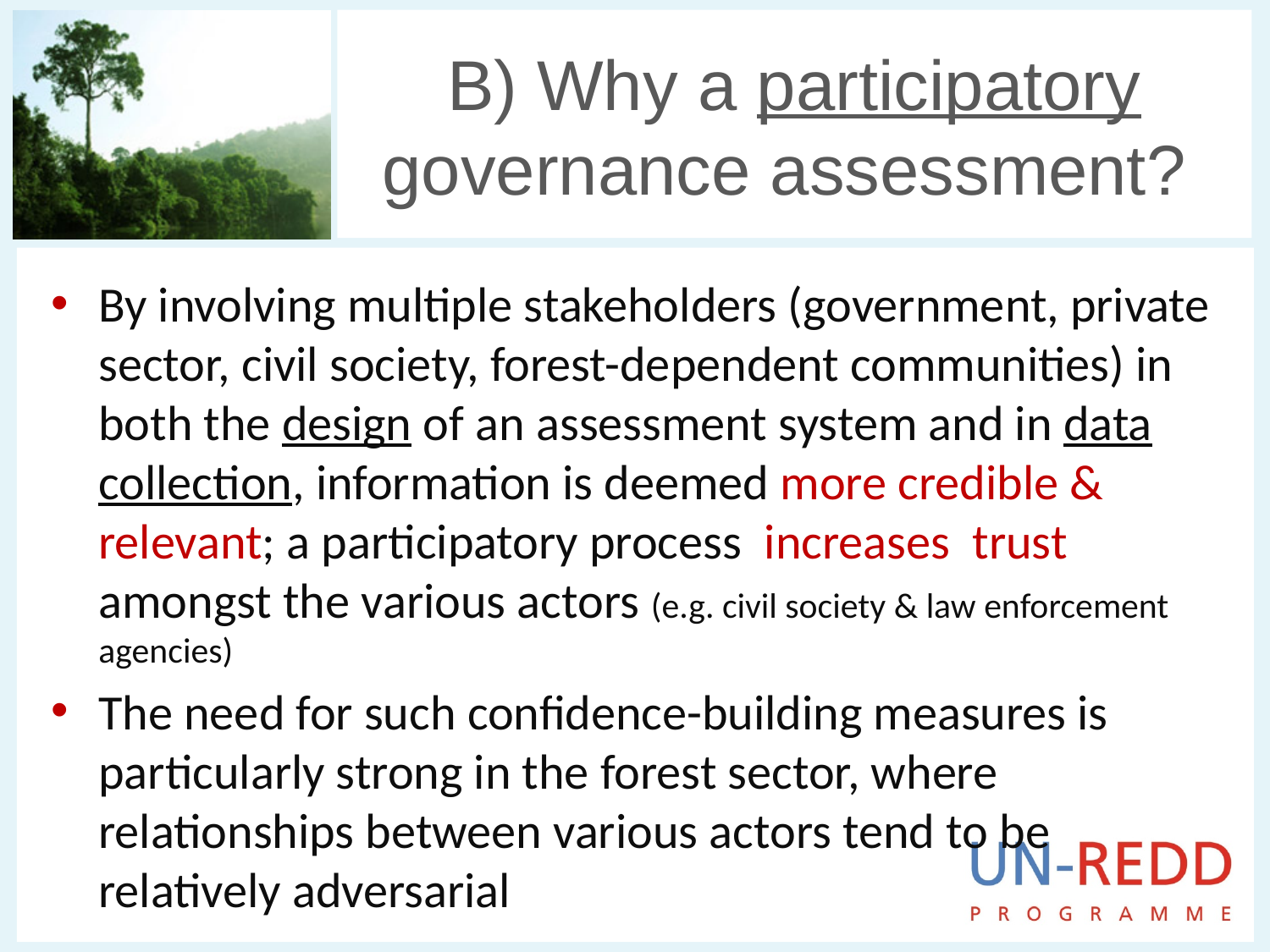

# B) Why a participatory governance assessment?
By involving multiple stakeholders (government, private sector, civil society, forest-dependent communities) in both the design of an assessment system and in data collection, information is deemed more credible & relevant; a participatory process  increases  trust amongst the various actors (e.g. civil society & law enforcement agencies)
The need for such confidence-building measures is particularly strong in the forest sector, where relationships between various actors tend to be relatively adversarial